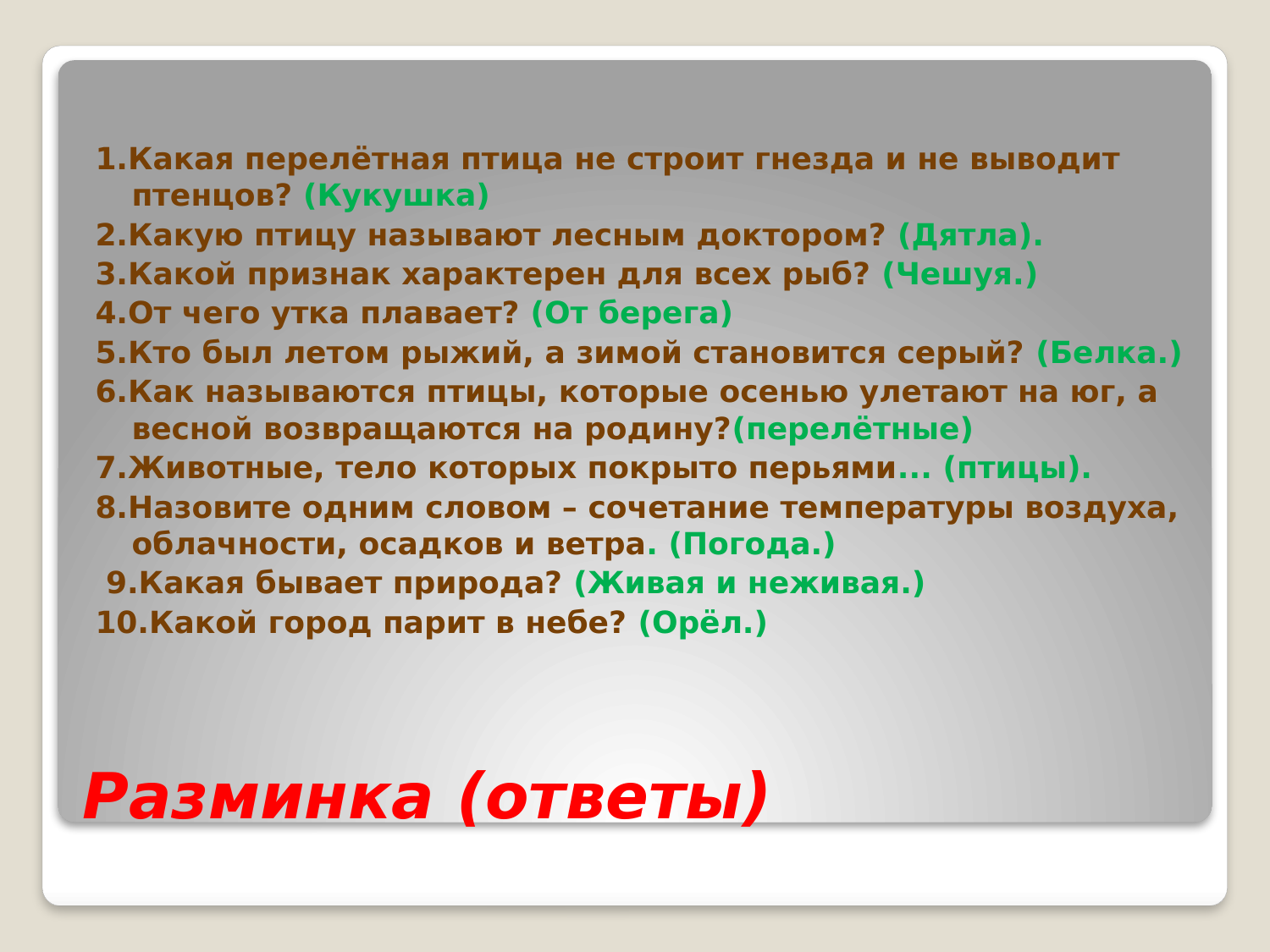

1.Какая перелётная птица не строит гнезда и не выводит птенцов? (Кукушка)
2.Какую птицу называют лесным доктором? (Дятла).
3.Какой признак характерен для всех рыб? (Чешуя.)
4.От чего утка плавает? (От берега)
5.Кто был летом рыжий, а зимой становится серый? (Белка.)
6.Как называются птицы, которые осенью улетают на юг, а весной возвращаются на родину?(перелётные)
7.Животные, тело которых покрыто перьями... (птицы).
8.Назовите одним словом – сочетание температуры воздуха, облачности, осадков и ветра. (Погода.)
 9.Какая бывает природа? (Живая и неживая.)
10.Какой город парит в небе? (Орёл.)

# Разминка (ответы)